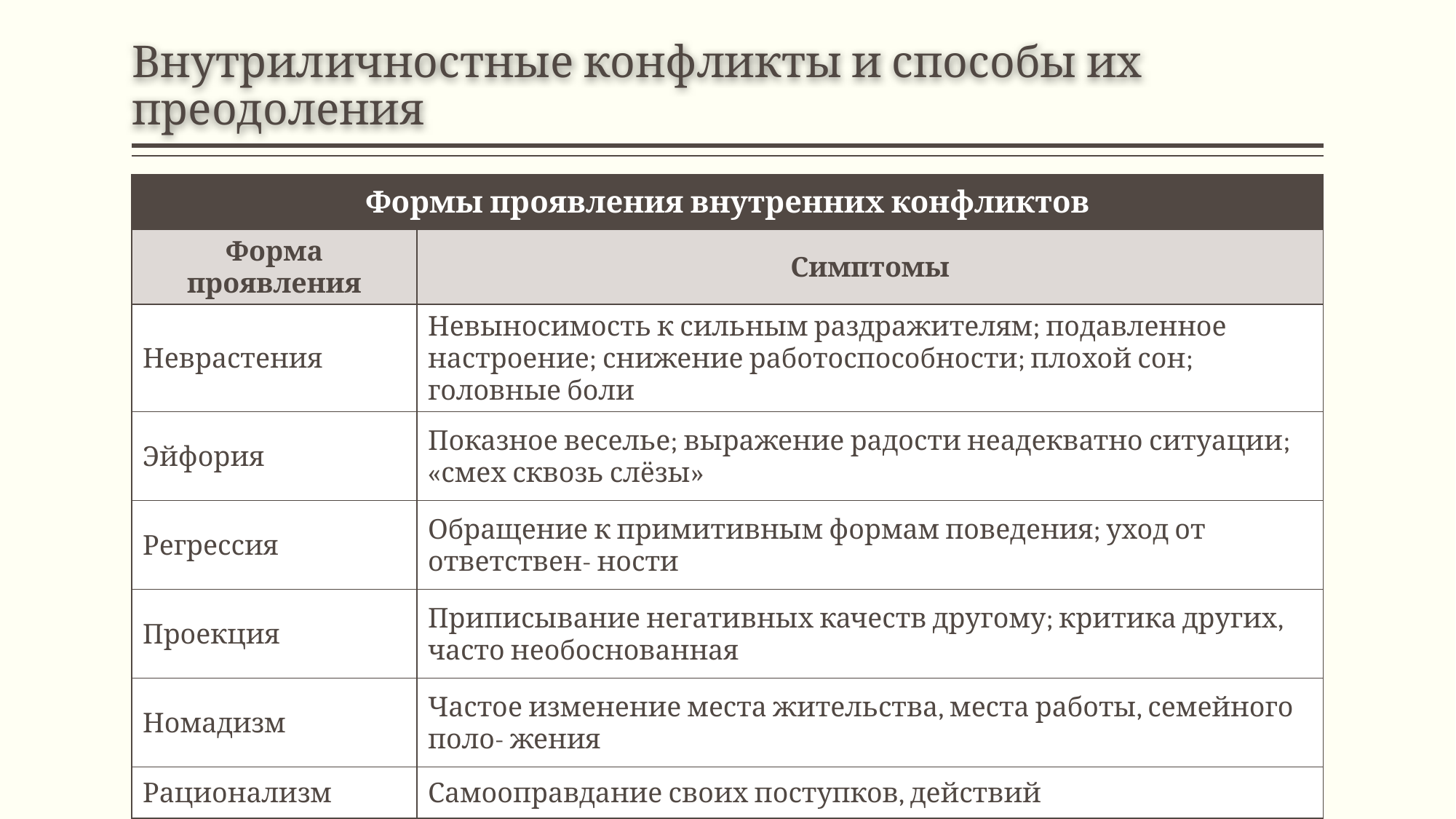

# Внутриличностные конфликты и способы их преодоления
| Формы проявления внутренних конфликтов |  |
| --- | --- |
| Форма проявления | Симптомы |
| Неврастения | Невыносимость к сильным раздражителям; подавленное настроение; снижение работоспособности; плохой сон; головные боли |
| Эйфория | Показное веселье; выражение радости неадекватно ситуации; «смех сквозь слёзы» |
| Регрессия | Обращение к примитивным формам поведения; уход от ответствен- ности |
| Проекция | Приписывание негативных качеств другому; критика других, часто необоснованная |
| Номадизм | Частое изменение места жительства, места работы, семейного поло- жения |
| Рационализм | Самооправдание своих поступков, действий |